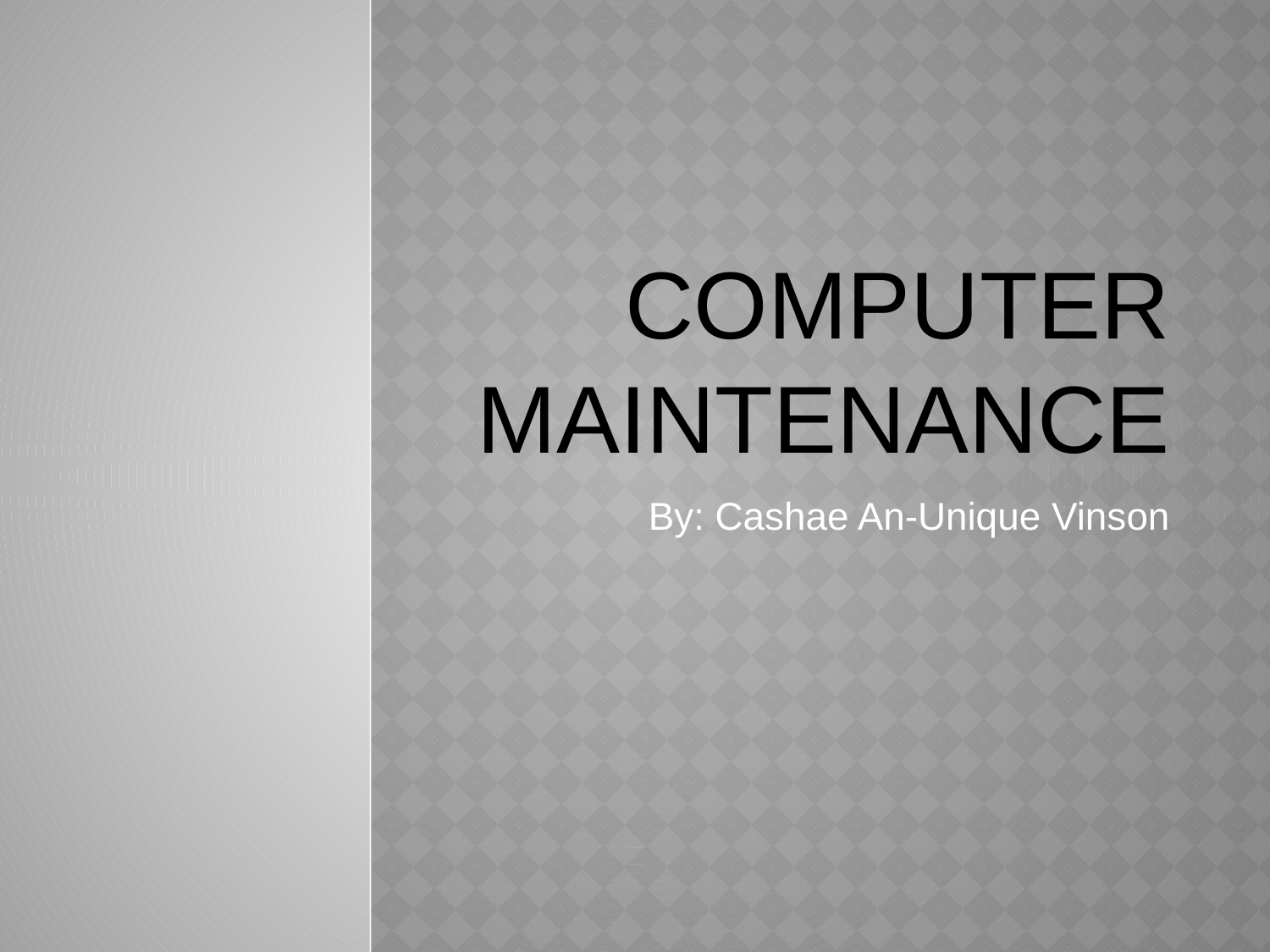

# Computer Maintenance
By: Cashae An-Unique Vinson